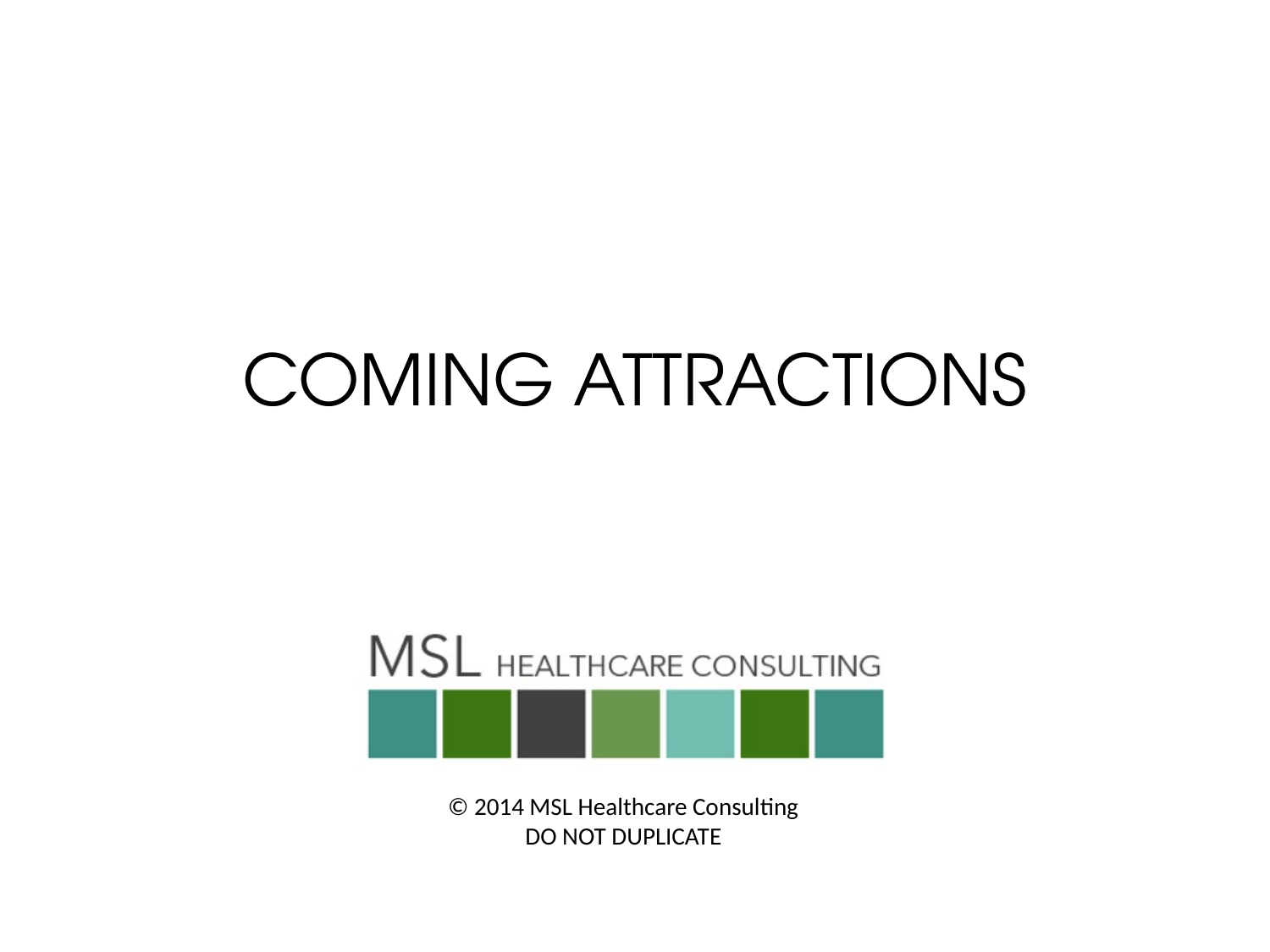

# COMING ATTRACTIONS
© 2014 MSL Healthcare Consulting
DO NOT DUPLICATE